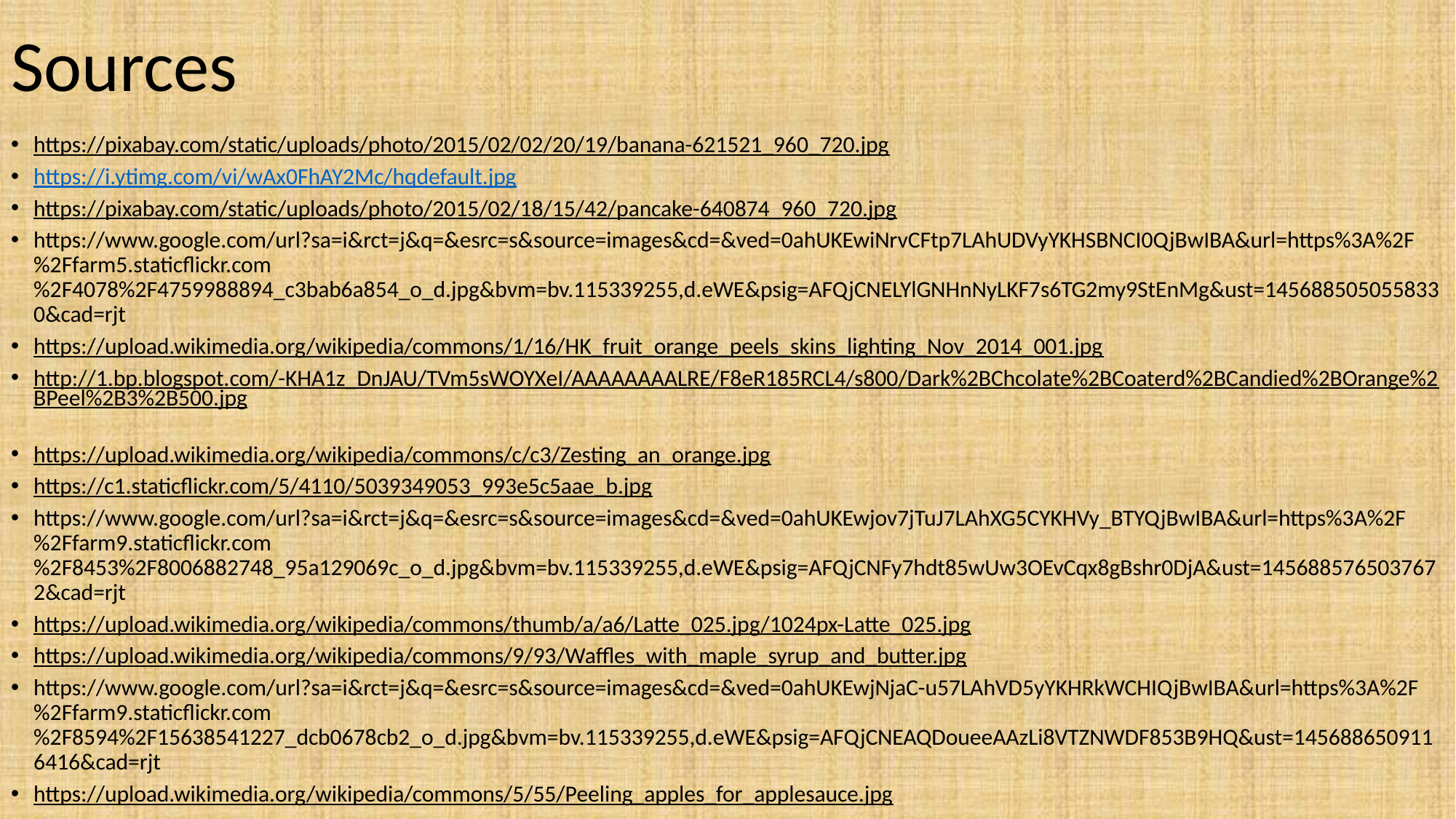

# Sources
https://pixabay.com/static/uploads/photo/2015/02/02/20/19/banana-621521_960_720.jpg
https://i.ytimg.com/vi/wAx0FhAY2Mc/hqdefault.jpg
https://pixabay.com/static/uploads/photo/2015/02/18/15/42/pancake-640874_960_720.jpg
https://www.google.com/url?sa=i&rct=j&q=&esrc=s&source=images&cd=&ved=0ahUKEwiNrvCFtp7LAhUDVyYKHSBNCI0QjBwIBA&url=https%3A%2F%2Ffarm5.staticflickr.com%2F4078%2F4759988894_c3bab6a854_o_d.jpg&bvm=bv.115339255,d.eWE&psig=AFQjCNELYlGNHnNyLKF7s6TG2my9StEnMg&ust=1456885050558330&cad=rjt
https://upload.wikimedia.org/wikipedia/commons/1/16/HK_fruit_orange_peels_skins_lighting_Nov_2014_001.jpg
http://1.bp.blogspot.com/-KHA1z_DnJAU/TVm5sWOYXeI/AAAAAAAALRE/F8eR185RCL4/s800/Dark%2BChcolate%2BCoaterd%2BCandied%2BOrange%2BPeel%2B3%2B500.jpg
https://upload.wikimedia.org/wikipedia/commons/c/c3/Zesting_an_orange.jpg
https://c1.staticflickr.com/5/4110/5039349053_993e5c5aae_b.jpg
https://www.google.com/url?sa=i&rct=j&q=&esrc=s&source=images&cd=&ved=0ahUKEwjov7jTuJ7LAhXG5CYKHVy_BTYQjBwIBA&url=https%3A%2F%2Ffarm9.staticflickr.com%2F8453%2F8006882748_95a129069c_o_d.jpg&bvm=bv.115339255,d.eWE&psig=AFQjCNFy7hdt85wUw3OEvCqx8gBshr0DjA&ust=1456885765037672&cad=rjt
https://upload.wikimedia.org/wikipedia/commons/thumb/a/a6/Latte_025.jpg/1024px-Latte_025.jpg
https://upload.wikimedia.org/wikipedia/commons/9/93/Waffles_with_maple_syrup_and_butter.jpg
https://www.google.com/url?sa=i&rct=j&q=&esrc=s&source=images&cd=&ved=0ahUKEwjNjaC-u57LAhVD5yYKHRkWCHIQjBwIBA&url=https%3A%2F%2Ffarm9.staticflickr.com%2F8594%2F15638541227_dcb0678cb2_o_d.jpg&bvm=bv.115339255,d.eWE&psig=AFQjCNEAQDoueeAAzLi8VTZNWDF853B9HQ&ust=1456886509116416&cad=rjt
https://upload.wikimedia.org/wikipedia/commons/5/55/Peeling_apples_for_applesauce.jpg